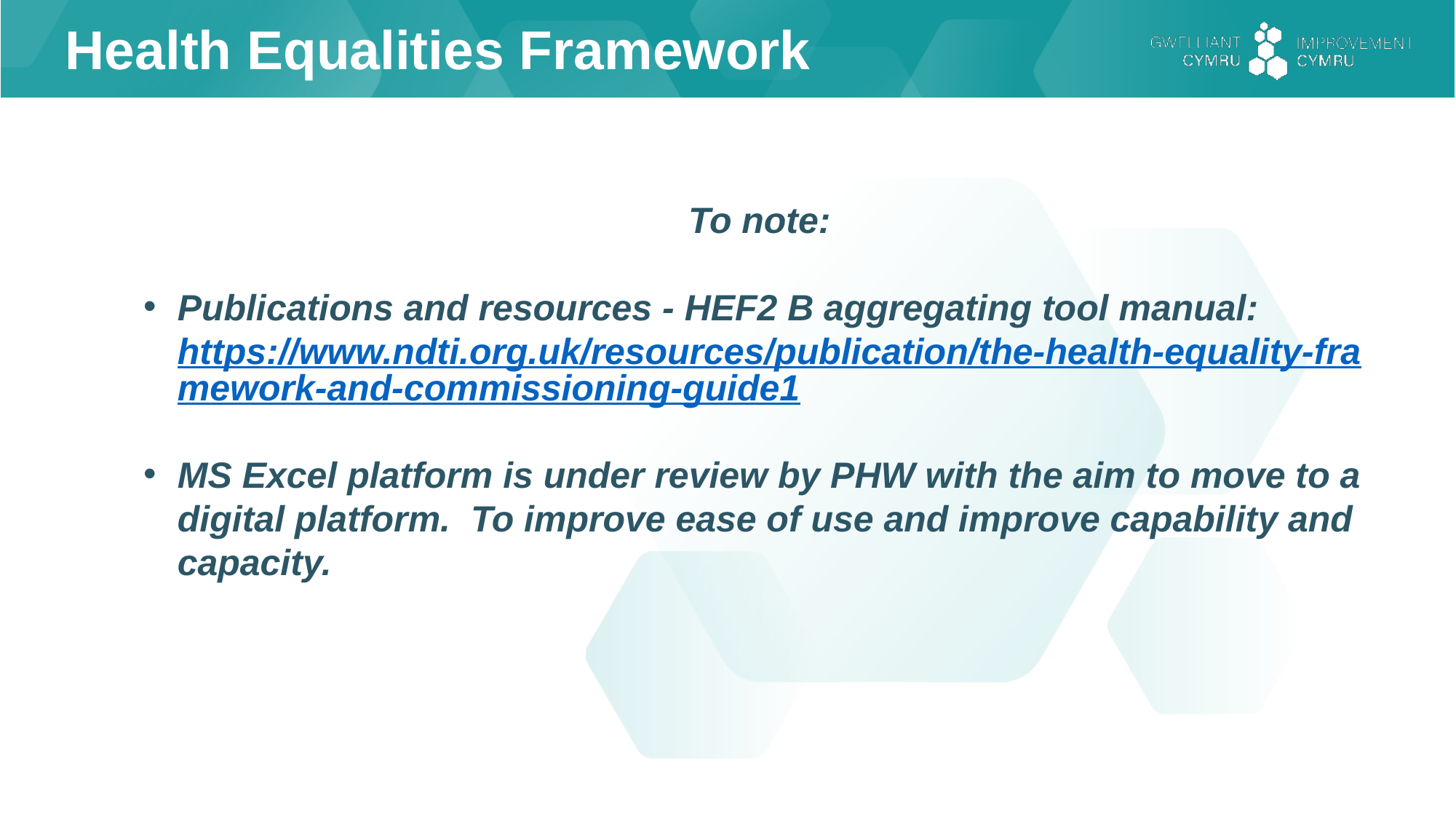

Health Equalities Framework

To note:

Publications and resources - HEF2 B aggregating tool manual: https://www.ndti.org.uk/resources/publication/the-health-equality-framework-and-commissioning-guide1

MS Excel platform is under review by PHW with the aim to move to a digital platform.  To improve ease of use and improve capability and capacity.